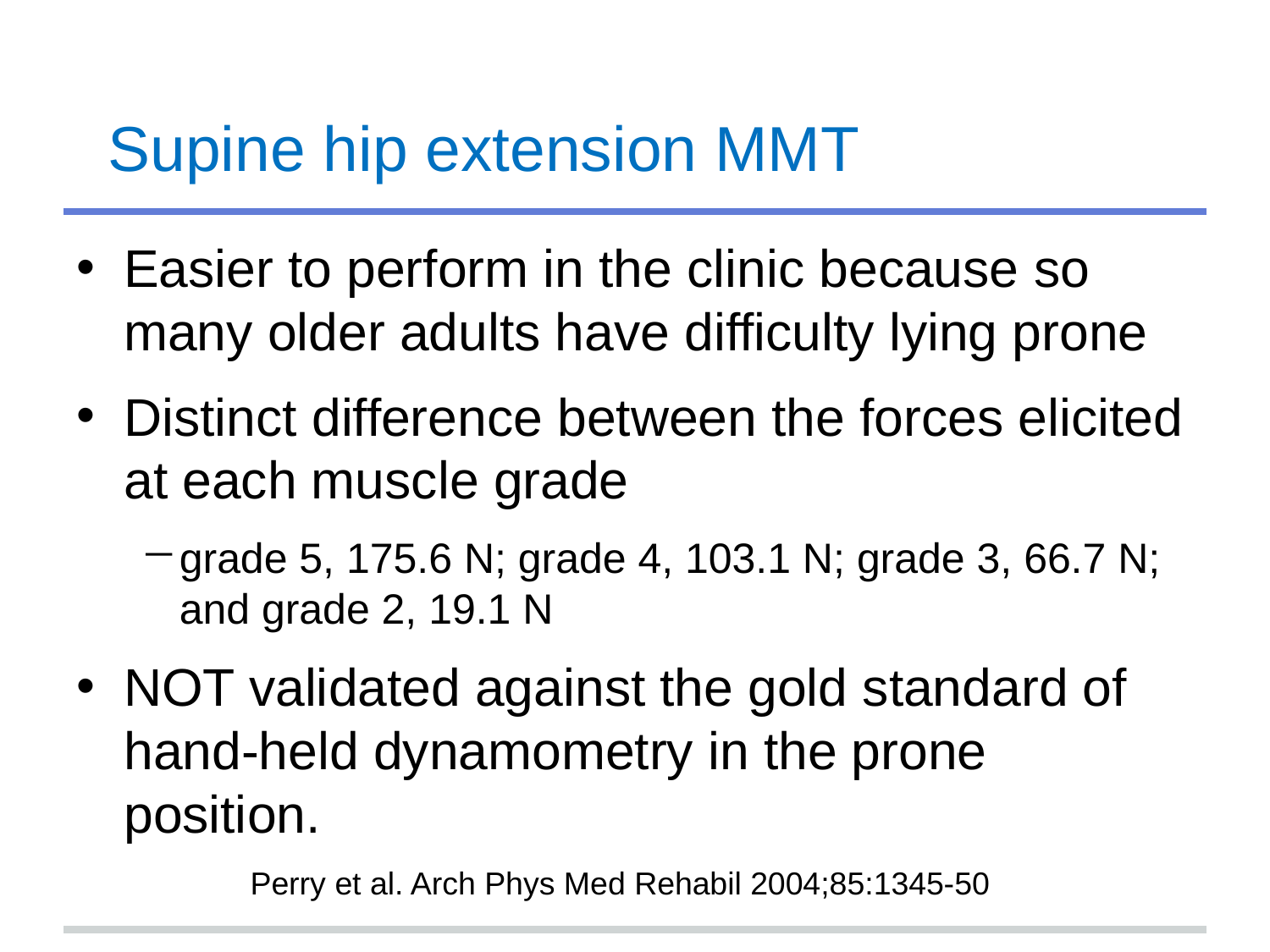

# Supine hip extension MMT
Easier to perform in the clinic because so many older adults have difficulty lying prone
Distinct difference between the forces elicited at each muscle grade
grade 5, 175.6 N; grade 4, 103.1 N; grade 3, 66.7 N; and grade 2, 19.1 N
NOT validated against the gold standard of hand-held dynamometry in the prone position.
Perry et al. Arch Phys Med Rehabil 2004;85:1345-50